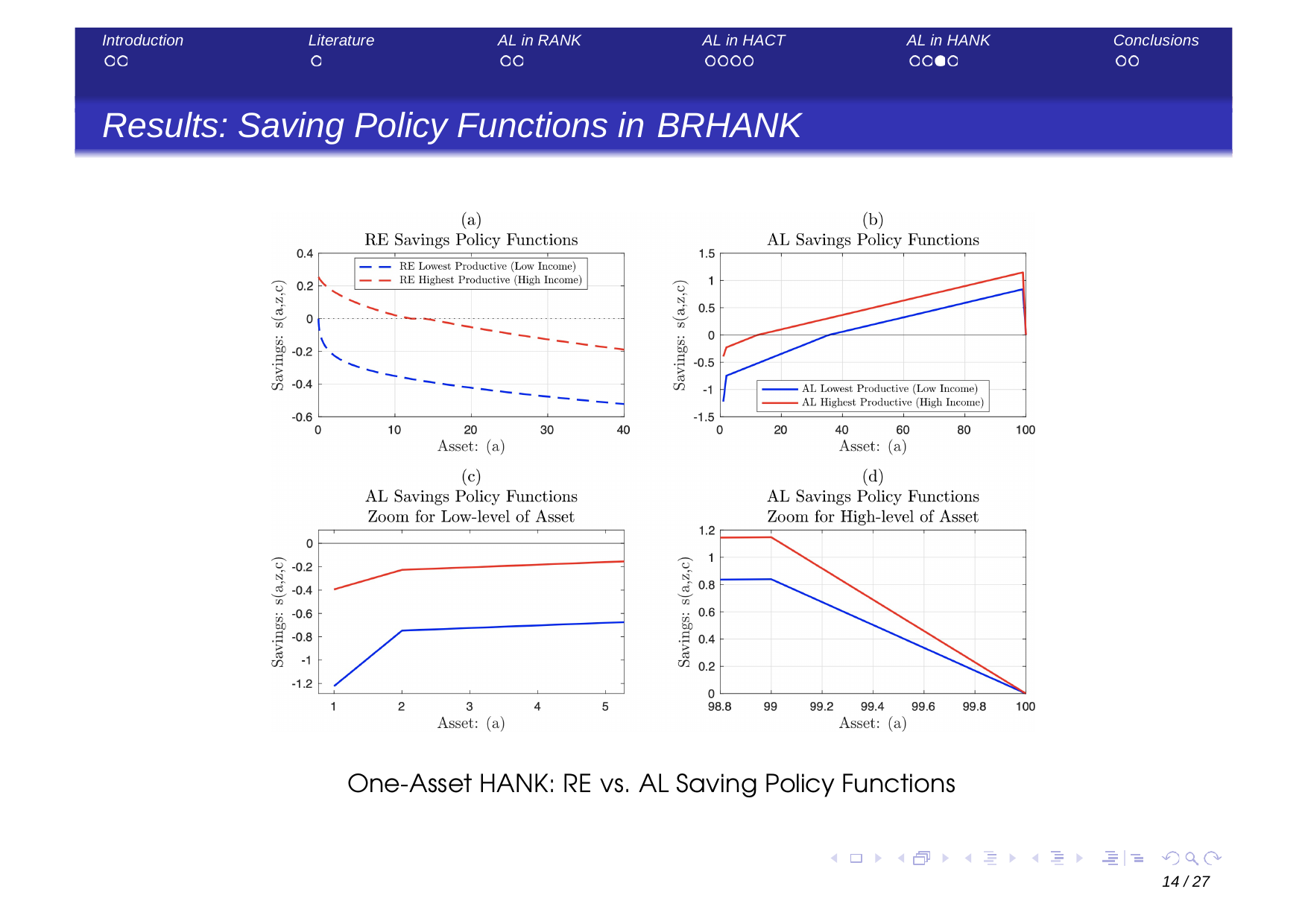

Introduction
Literature
AL in RANK
AL in HACT
AL in HANK
Conclusions

Results: Saving Policy Functions in BRHANK

One-Asset HANK: RE vs. AL Saving Policy Functions
14 / 27